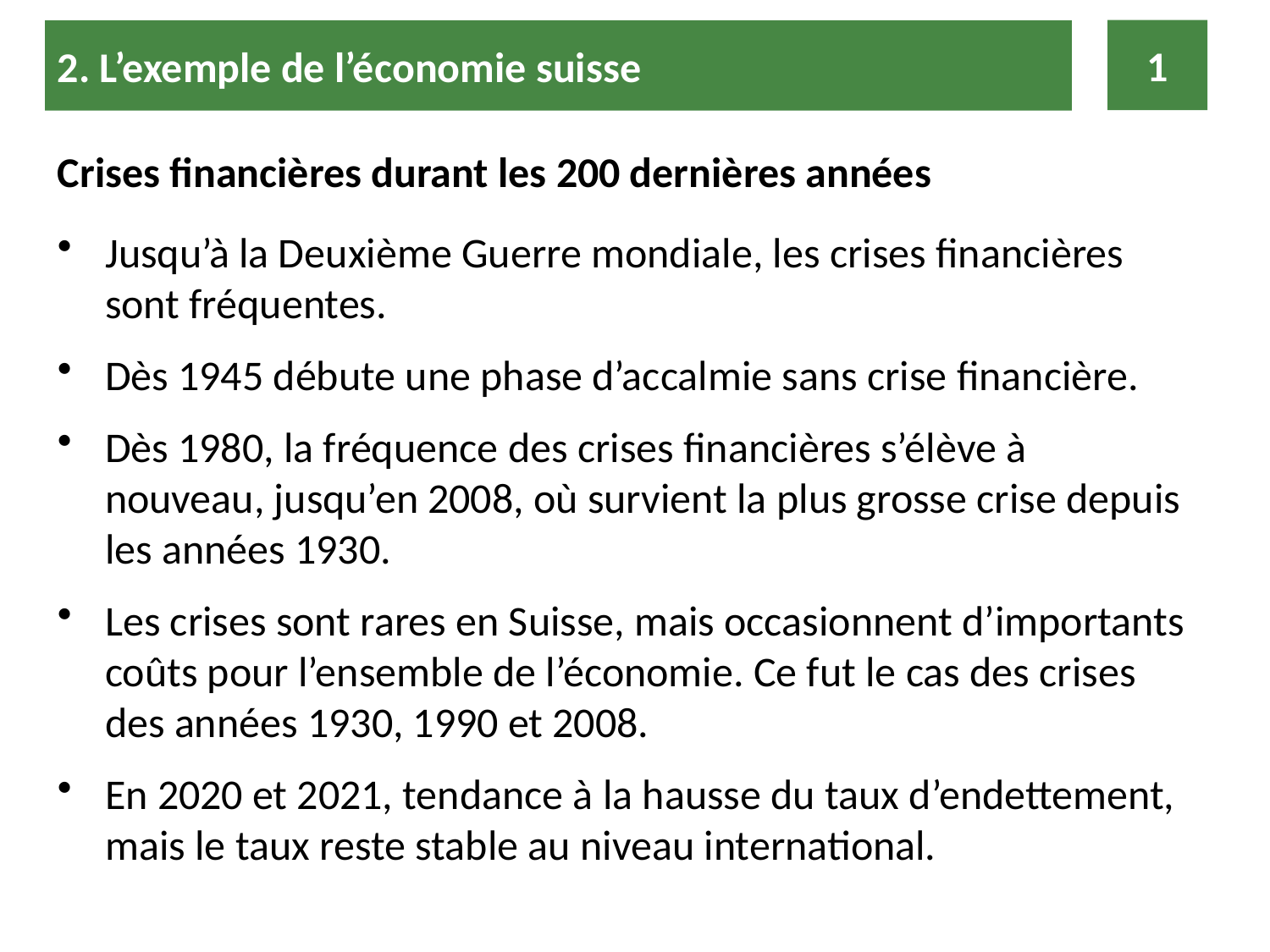

1
2. L’exemple de l’économie suisse
Crises financières durant les 200 dernières années

Jusqu’à la Deuxième Guerre mondiale, les crises financières sont fréquentes.

Dès 1945 débute une phase d’accalmie sans crise financière.

Dès 1980, la fréquence des crises financières s’élève à nouveau, jusqu’en 2008, où survient la plus grosse crise depuis les années 1930.
Les crises sont rares en Suisse, mais occasionnent d’importants coûts pour l’ensemble de l’économie. Ce fut le cas des crises des années 1930, 1990 et 2008.

En 2020 et 2021, tendance à la hausse du taux d’endettement, mais le taux reste stable au niveau international.